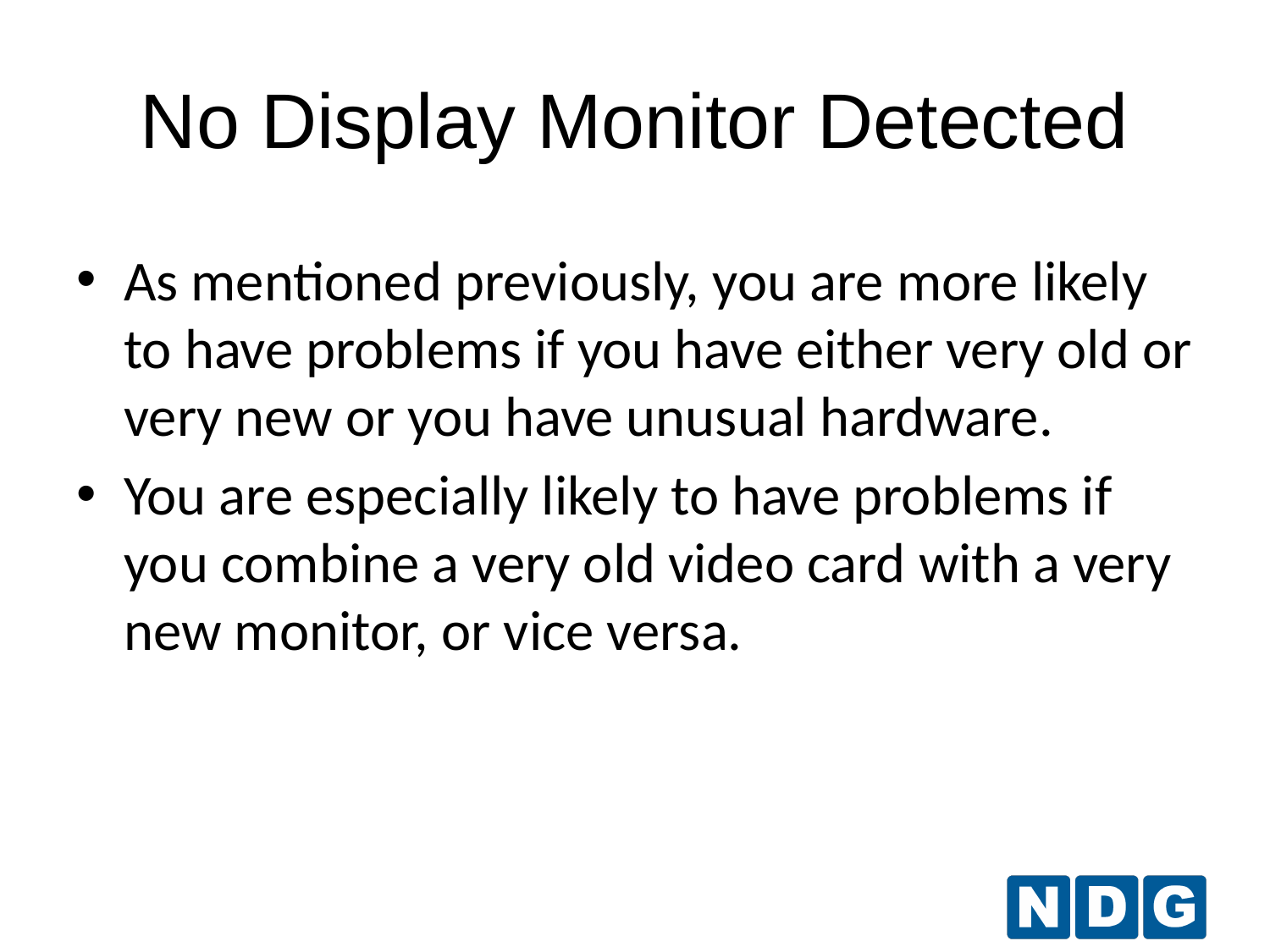

# No Display Monitor Detected
As mentioned previously, you are more likely to have problems if you have either very old or very new or you have unusual hardware.
You are especially likely to have problems if you combine a very old video card with a very new monitor, or vice versa.